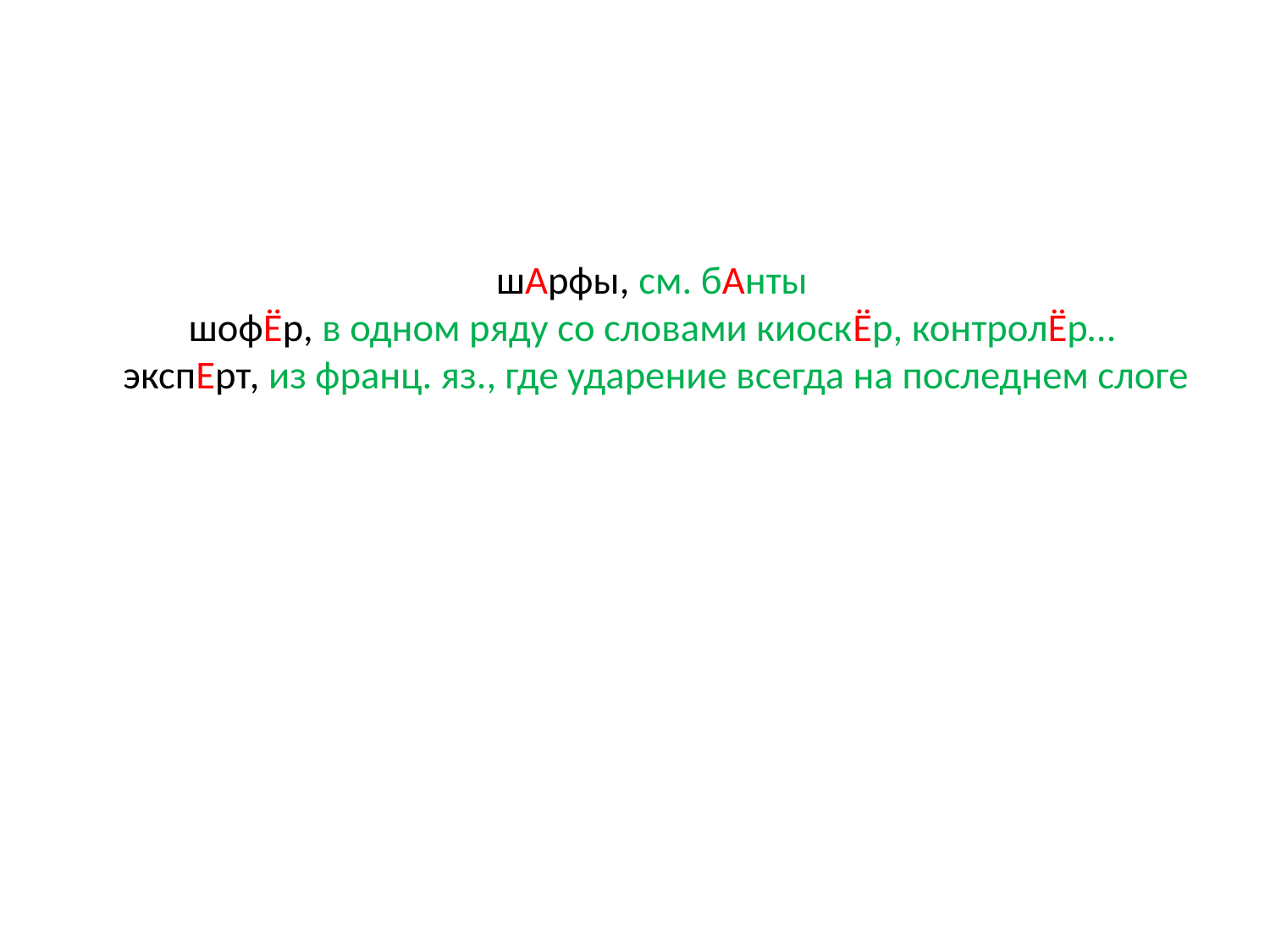

# шАрфы, см. бАнты шофЁр, в одном ряду со словами киоскЁр, контролЁр… экспЕрт, из франц. яз., где ударение всегда на последнем слоге